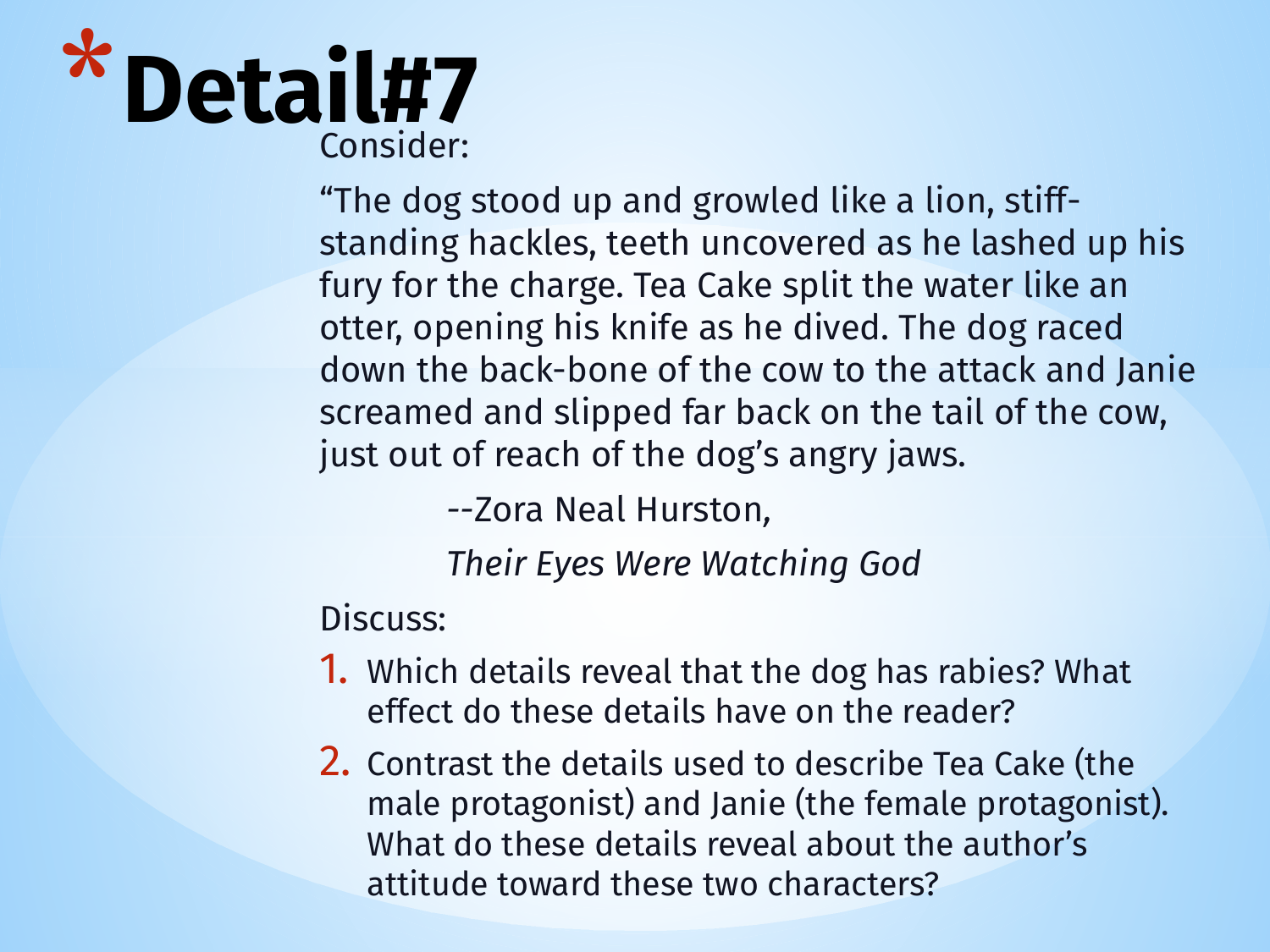

# Detail#7
Consider:
“The dog stood up and growled like a lion, stiff-standing hackles, teeth uncovered as he lashed up his fury for the charge. Tea Cake split the water like an otter, opening his knife as he dived. The dog raced down the back-bone of the cow to the attack and Janie screamed and slipped far back on the tail of the cow, just out of reach of the dog’s angry jaws.
	--Zora Neal Hurston,
	Their Eyes Were Watching God
Discuss:
Which details reveal that the dog has rabies? What effect do these details have on the reader?
Contrast the details used to describe Tea Cake (the male protagonist) and Janie (the female protagonist). What do these details reveal about the author’s attitude toward these two characters?